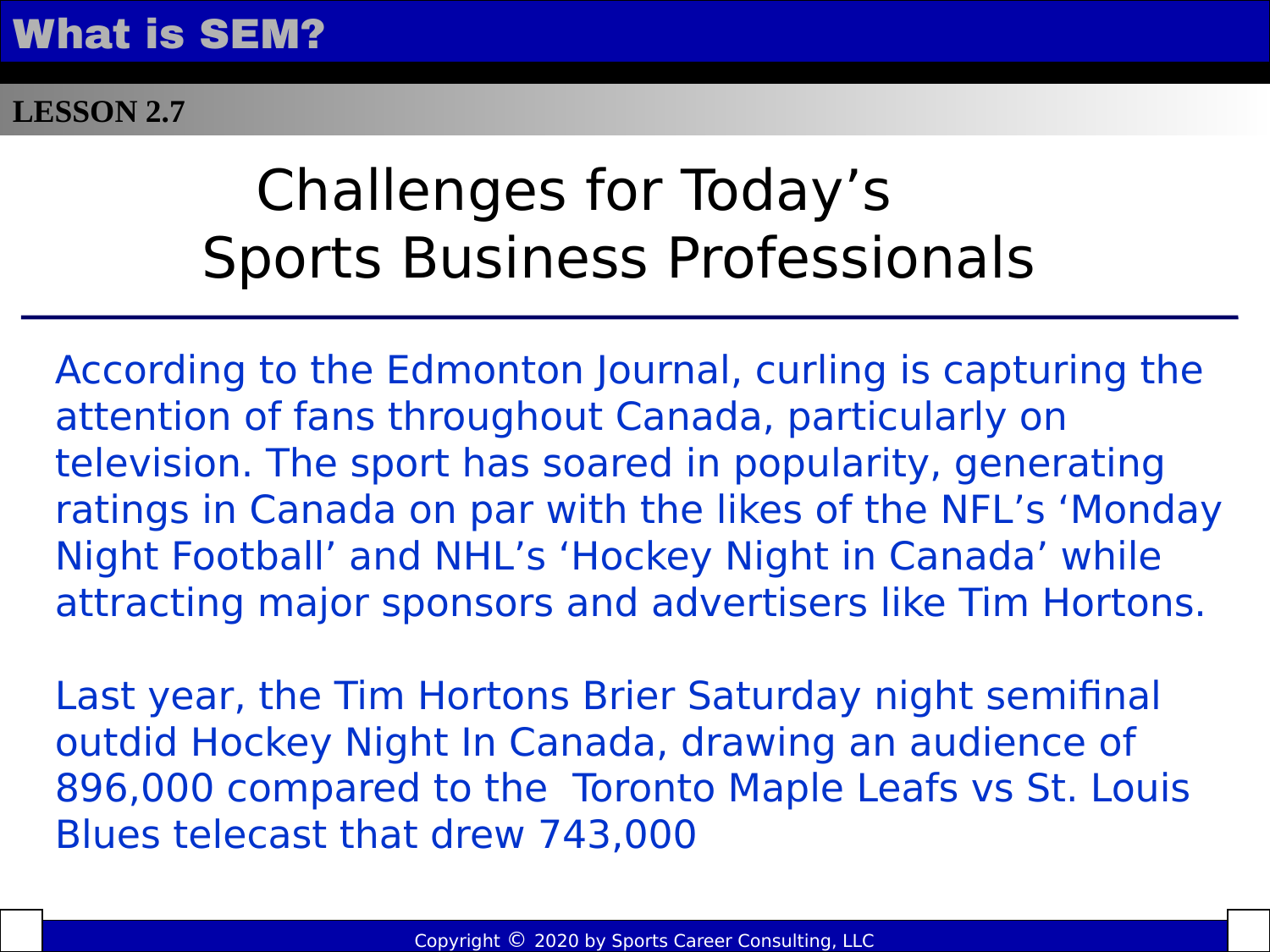

What is SEM?
LESSON 2.7
Challenges for Today’s      Sports Business Professionals

According to the Edmonton Journal, curling is capturing the attention of fans throughout Canada, particularly on television. The sport has soared in popularity, generating ratings in Canada on par with the likes of the NFL’s ‘Monday Night Football’ and NHL’s ‘Hockey Night in Canada’ while attracting major sponsors and advertisers like Tim Hortons.

Last year, the Tim Hortons Brier Saturday night semifinal outdid Hockey Night In Canada, drawing an audience of 896,000 compared to the  Toronto Maple Leafs vs St. Louis Blues telecast that drew 743,000

Copyright © 2020 by Sports Career Consulting, LLC